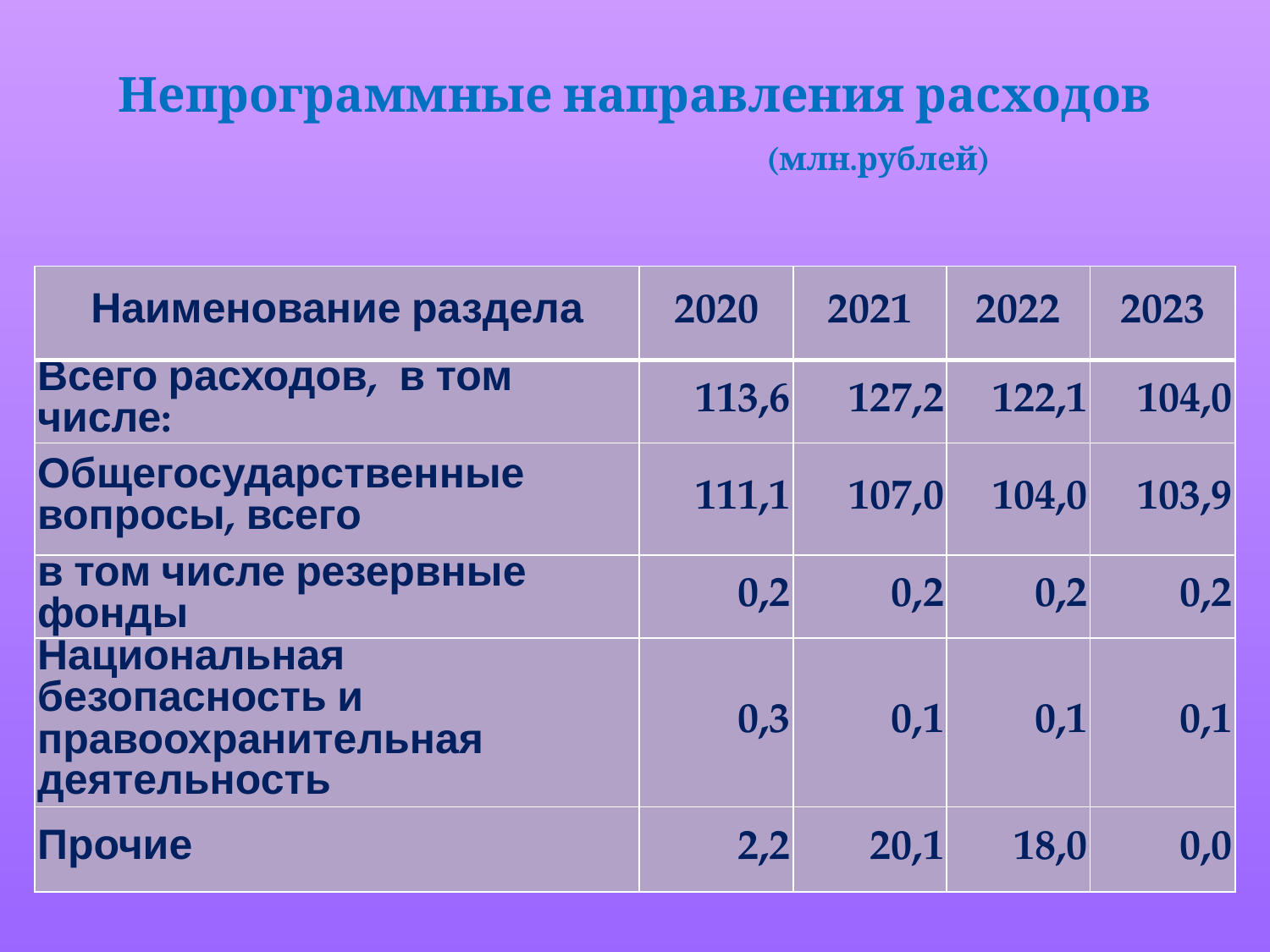

# Непрограммные направления расходов (млн.рублей)
| Наименование раздела | 2020 | 2021 | 2022 | 2023 |
| --- | --- | --- | --- | --- |
| Всего расходов, в том числе: | 113,6 | 127,2 | 122,1 | 104,0 |
| Общегосударственные вопросы, всего | 111,1 | 107,0 | 104,0 | 103,9 |
| в том числе резервные фонды | 0,2 | 0,2 | 0,2 | 0,2 |
| Национальная безопасность и правоохранительная деятельность | 0,3 | 0,1 | 0,1 | 0,1 |
| Прочие | 2,2 | 20,1 | 18,0 | 0,0 |